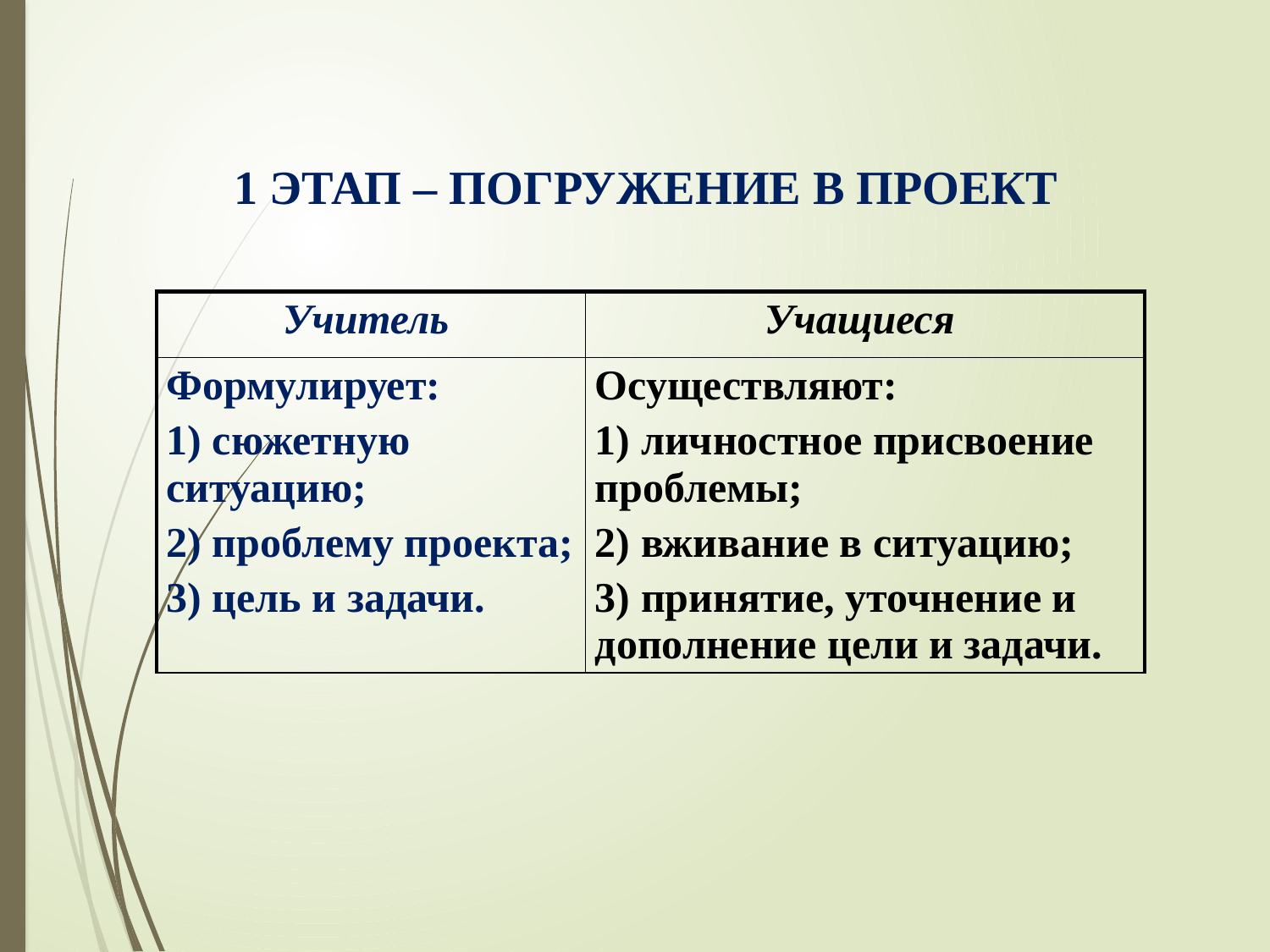

1 этап – погружение в проект
| Учитель | Учащиеся |
| --- | --- |
| Формулирует: 1) сюжетную ситуацию; 2) проблему проекта; 3) цель и задачи. | Осуществляют: 1) личностное присвоение проблемы; 2) вживание в ситуацию; 3) принятие, уточнение и дополнение цели и задачи. |